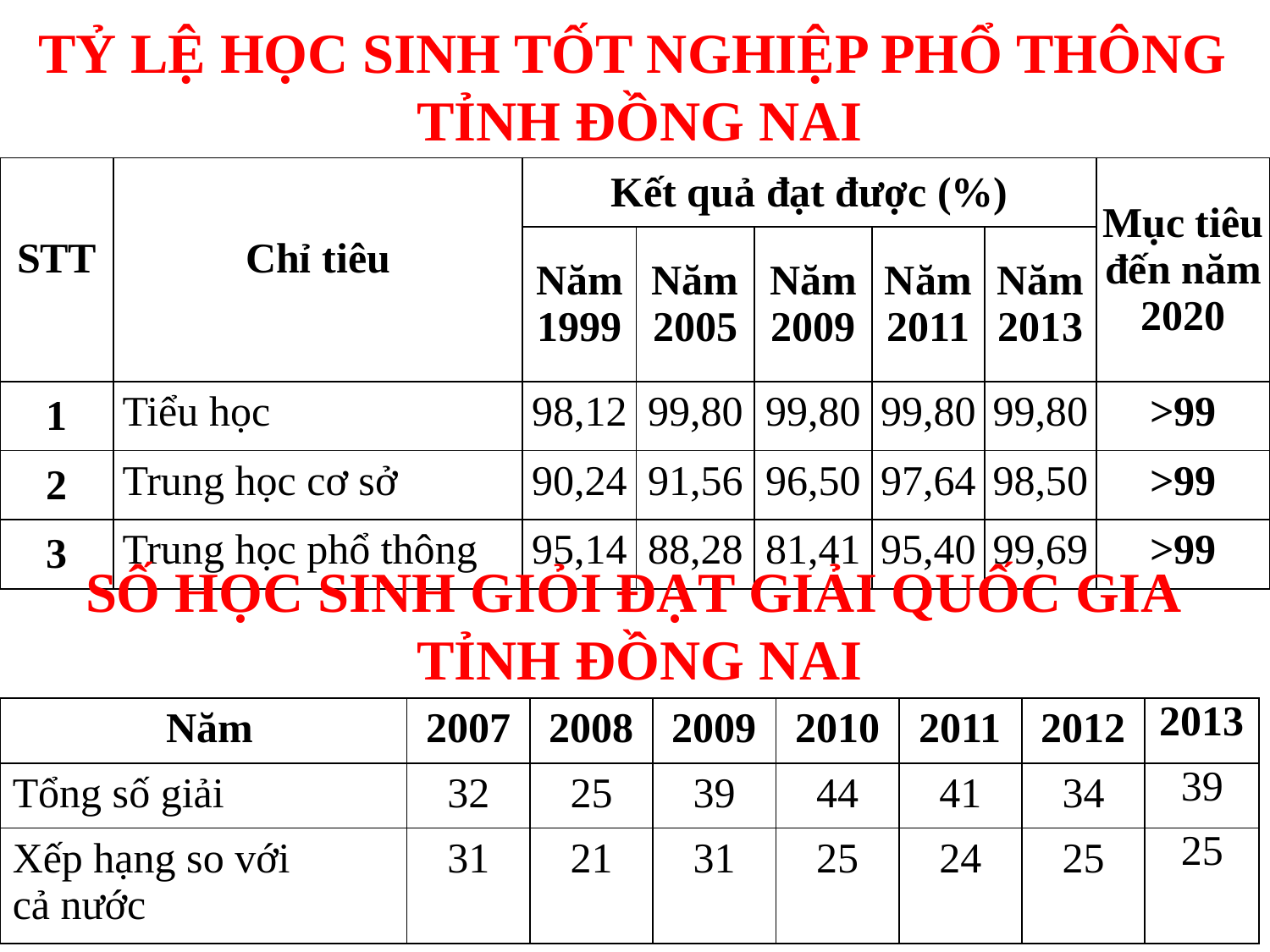

TỶ LỆ HỌC SINH TỐT NGHIỆP PHỔ THÔNG
TỈNH ĐỒNG NAI
| STT | Chỉ tiêu | Kết quả đạt được (%) |  |  |  |  | Mục tiêu đến năm 2020 |
| --- | --- | --- | --- | --- | --- | --- | --- |
|  |  | Năm 1999 | Năm 2005 | Năm 2009 | Năm 2011 | Năm 2013 |  |
| 1 | Tiểu học | 98,12 | 99,80 | 99,80 | 99,80 | 99,80 | >99 |
| 2 | Trung học cơ sở | 90,24 | 91,56 | 96,50 | 97,64 | 98,50 | >99 |
| 3 | Trung học phổ thông | 95,14 | 88,28 | 81,41 | 95,40 | 99,69 | >99 |
SỐ HỌC SINH GIỎI ĐẠT GIẢI QUỐC GIA
TỈNH ĐỒNG NAI
| Năm | 2007 | 2008 | 2009 | 2010 | 2011 | 2012 | 2013 |
| --- | --- | --- | --- | --- | --- | --- | --- |
| Tổng số giải | 32 | 25 | 39 | 44 | 41 | 34 | 39 |
| Xếp hạng so với cả nước | 31 | 21 | 31 | 25 | 24 | 25 | 25 |
35